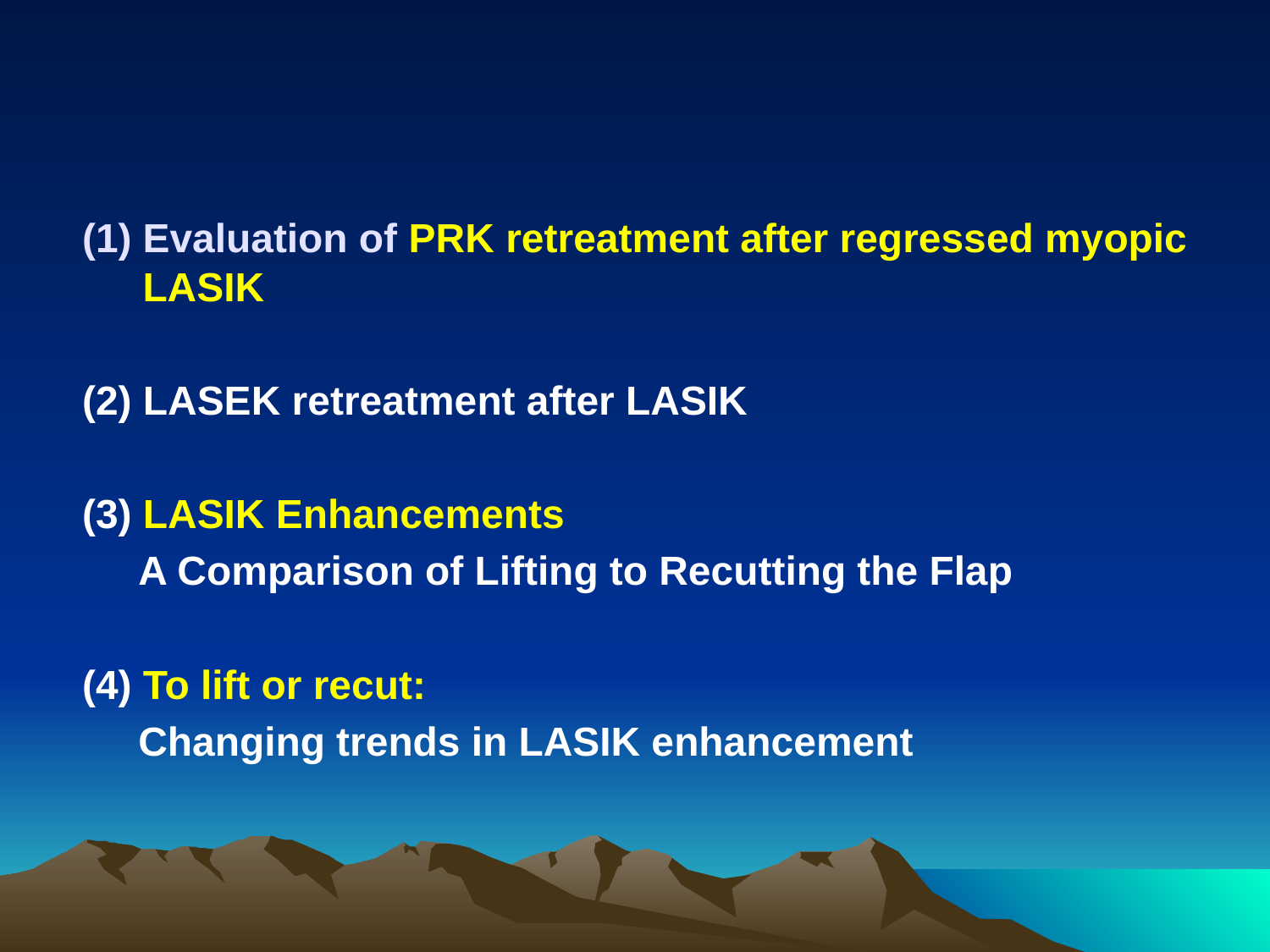

Evaluation of PRK retreatment after regressed myopic LASIK

(2) LASEK retreatment after LASIK

(3) LASIK Enhancements
     A Comparison of Lifting to Recutting the Flap

(4) To lift or recut:
     Changing trends in LASIK enhancement